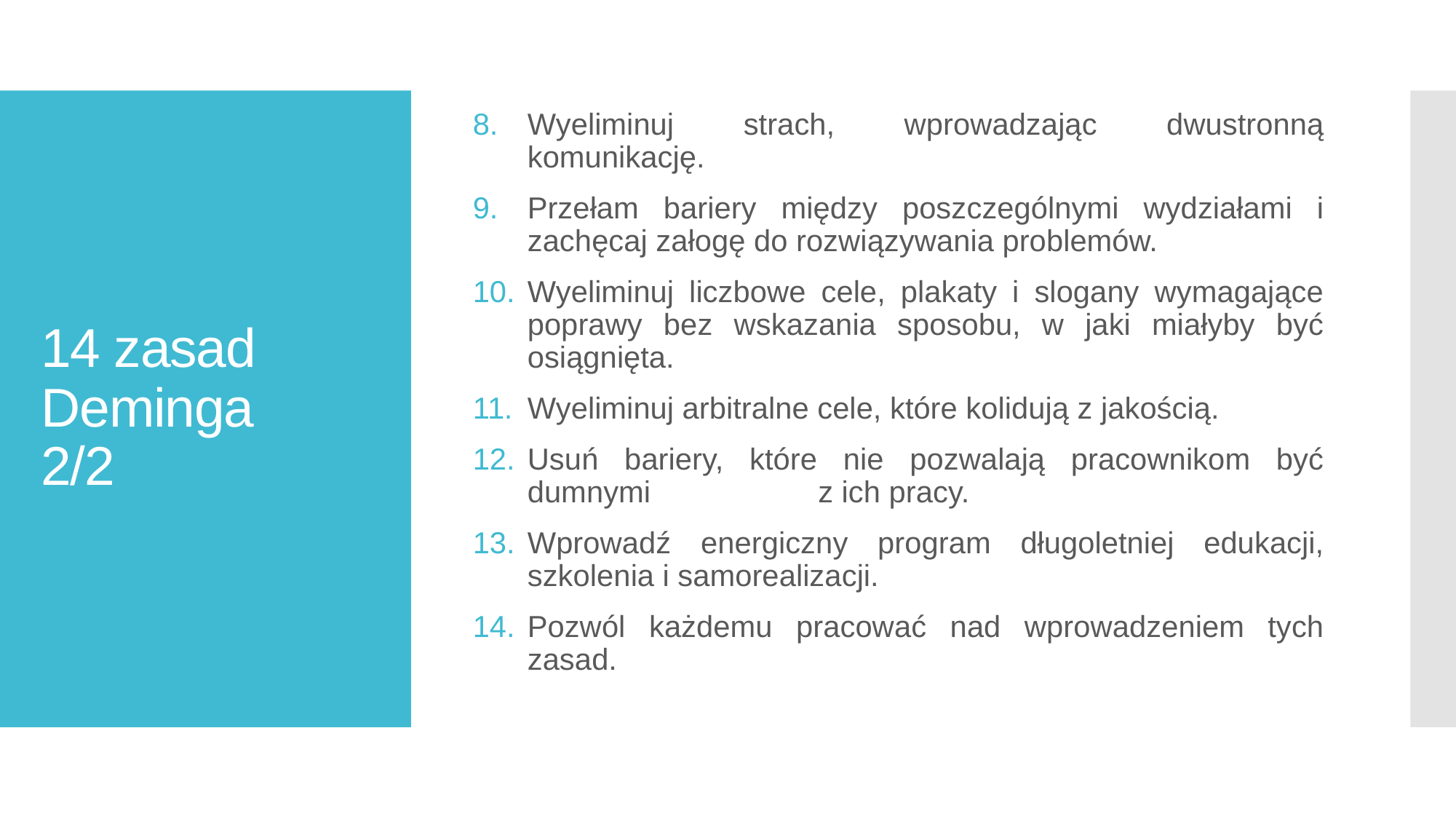

Wyeliminuj strach, wprowadzając dwustronną komunikację.
Przełam bariery między poszczególnymi wydziałami i zachęcaj załogę do rozwiązywania problemów.
Wyeliminuj liczbowe cele, plakaty i slogany wymagające poprawy bez wskazania sposobu, w jaki miałyby być osiągnięta.
Wyeliminuj arbitralne cele, które kolidują z jakością.
Usuń bariery, które nie pozwalają pracownikom być dumnymi                    z ich pracy.
Wprowadź energiczny program długoletniej edukacji, szkolenia i samorealizacji.
Pozwól każdemu pracować nad wprowadzeniem tych zasad.

# 14 zasad Deminga 2/2